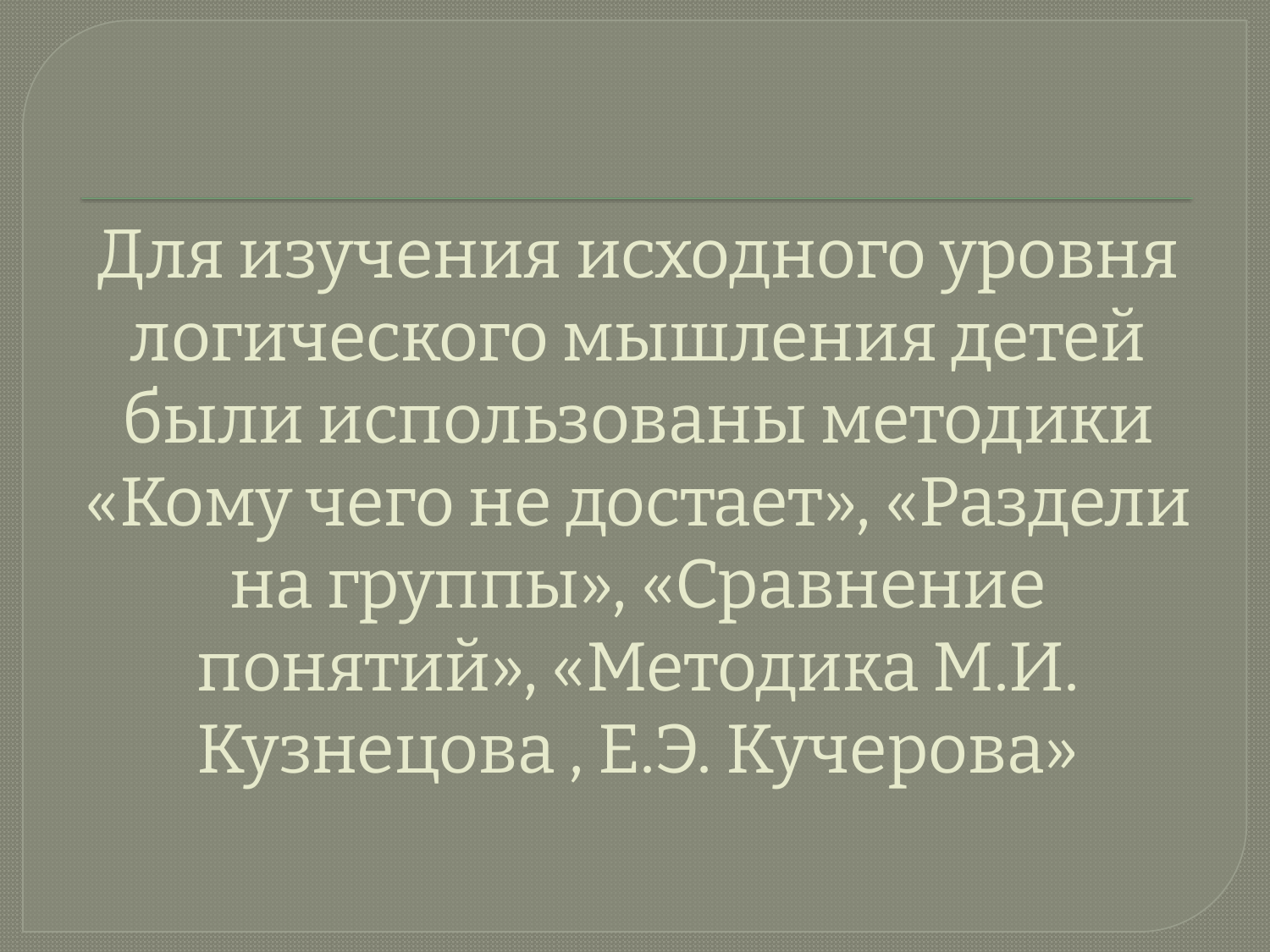

# Для изучения исходного уровня логического мышления детей были использованы методики «Кому чего не достает», «Раздели на группы», «Сравнение понятий», «Методика М.И. Кузнецова , Е.Э. Кучерова»